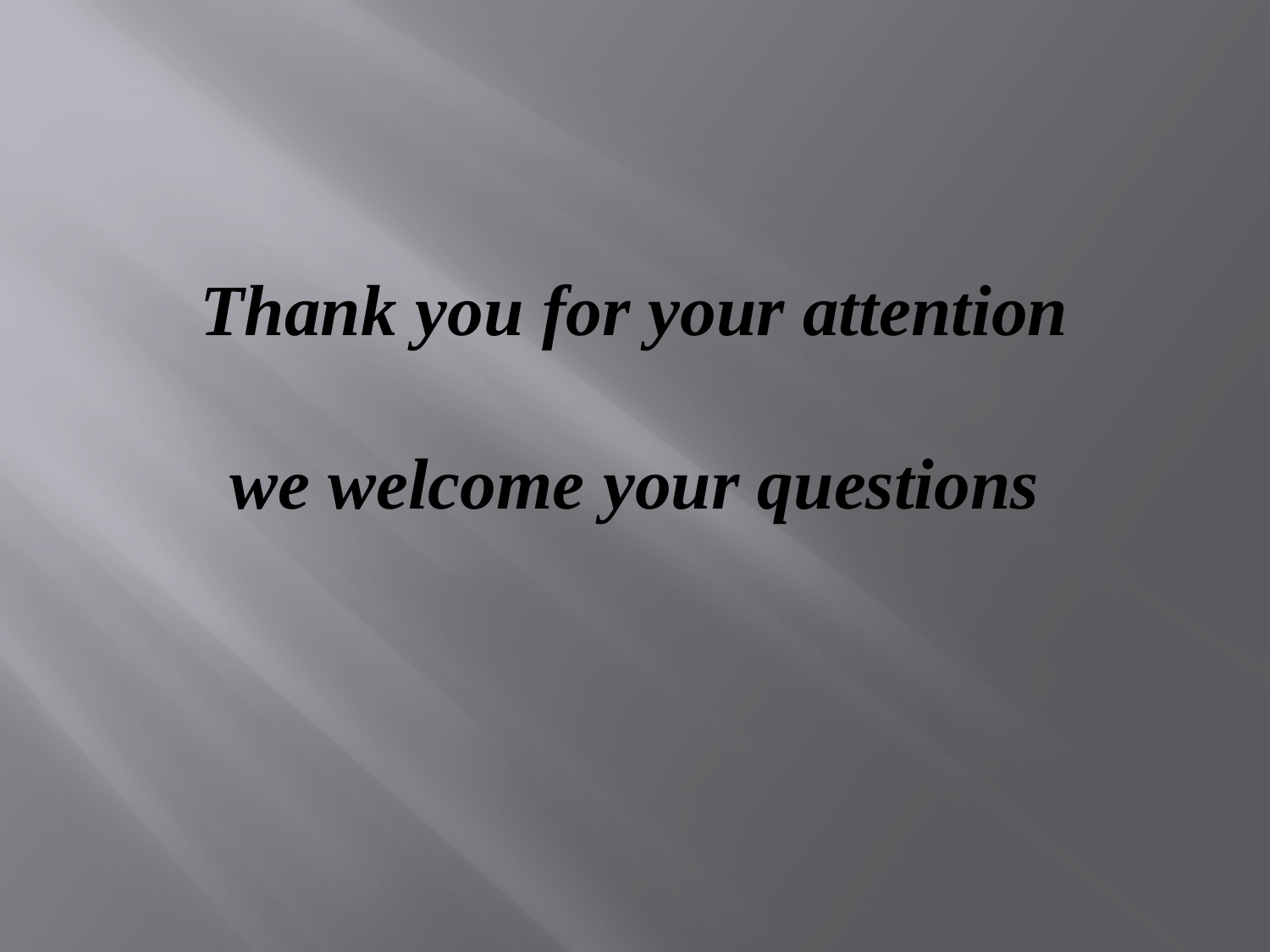

# Thank you for your attention we welcome your questions